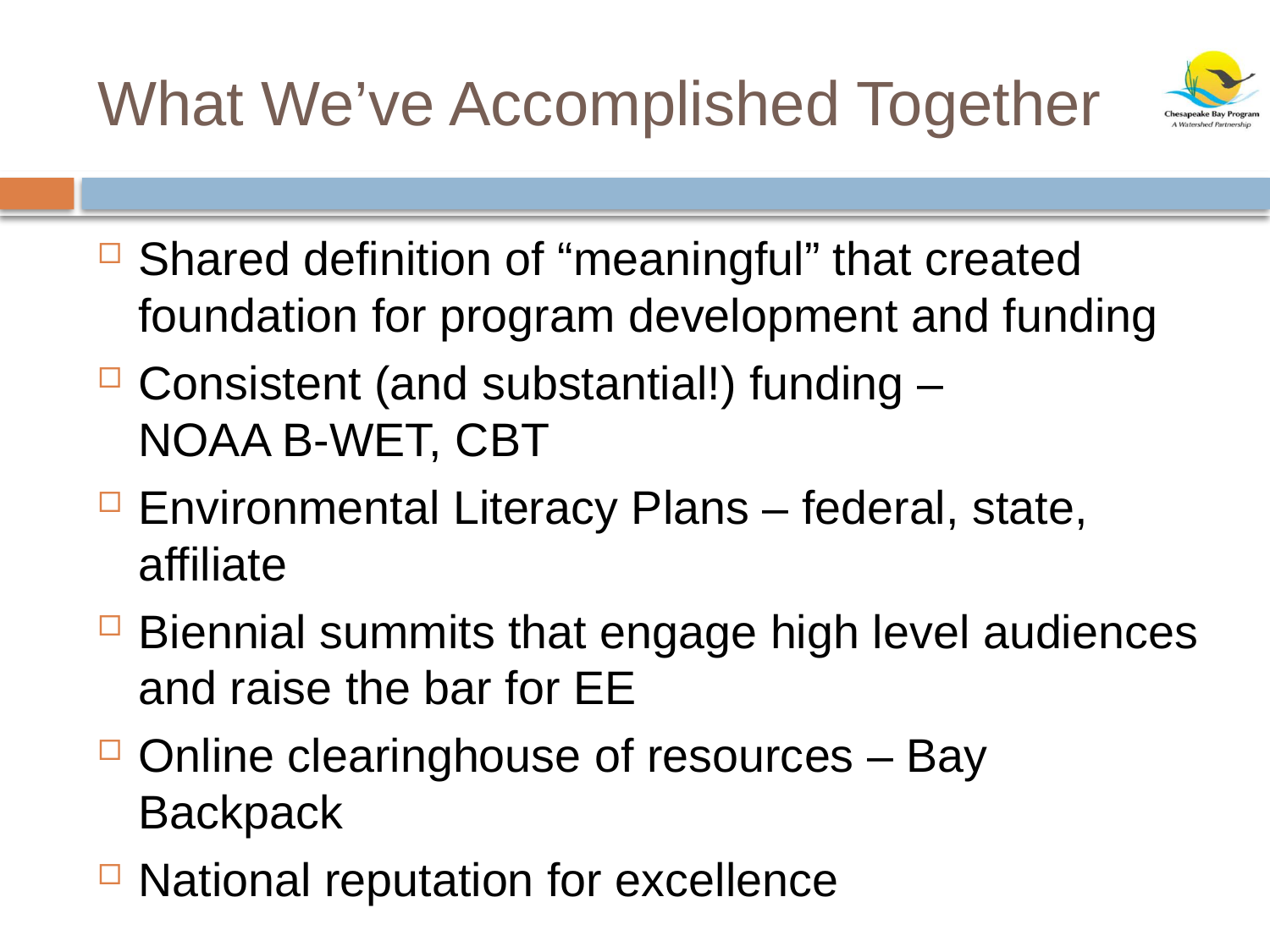

# What We’ve Accomplished Together
Shared definition of “meaningful” that created foundation for program development and funding
Consistent (and substantial!) funding –
NOAA B-WET, CBT
Environmental Literacy Plans – federal, state, affiliate
Biennial summits that engage high level audiences and raise the bar for EE
Online clearinghouse of resources – Bay Backpack
National reputation for excellence